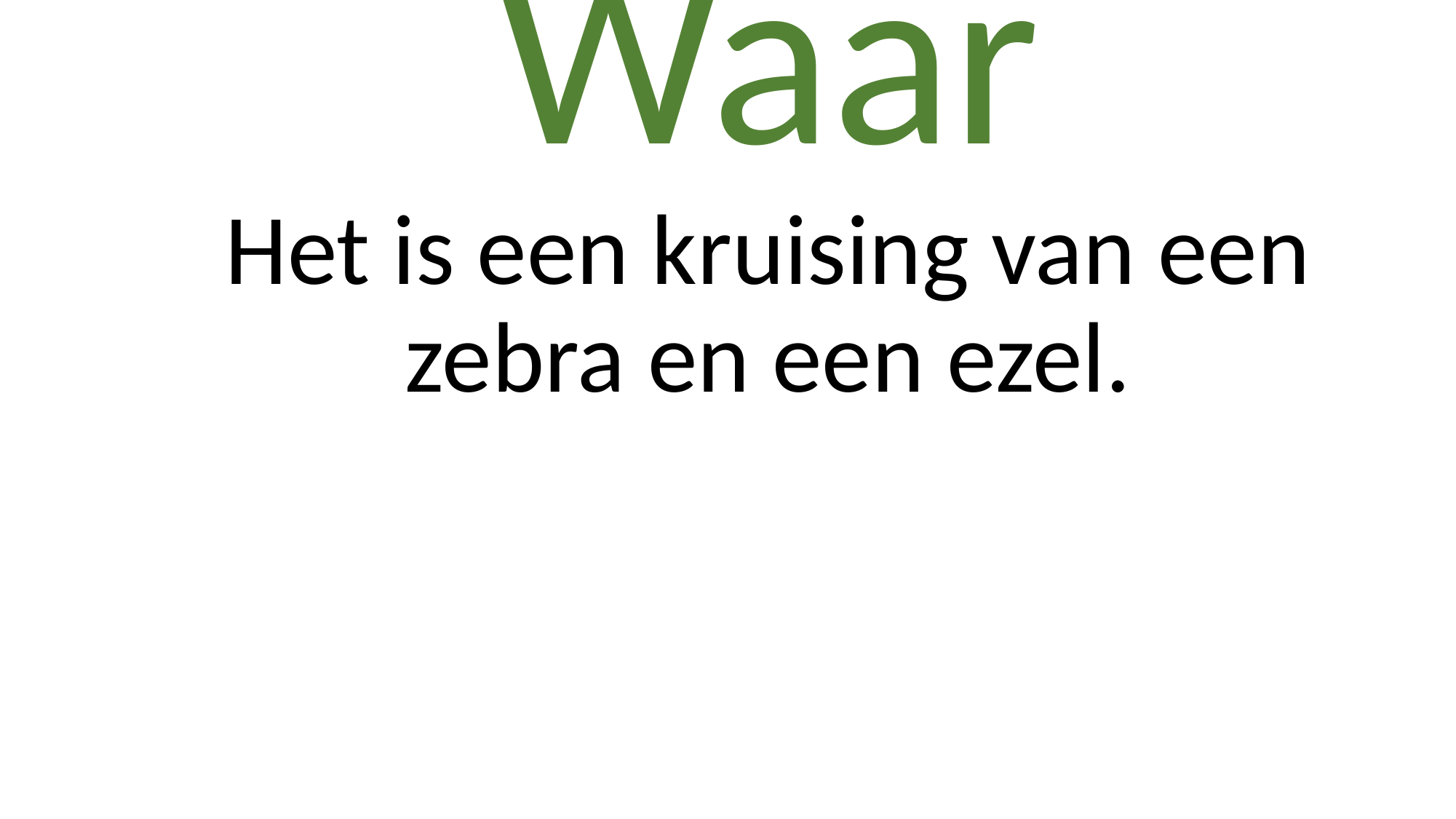

# Antwoord A Waar Het is een kruising van een zebra en een ezel.